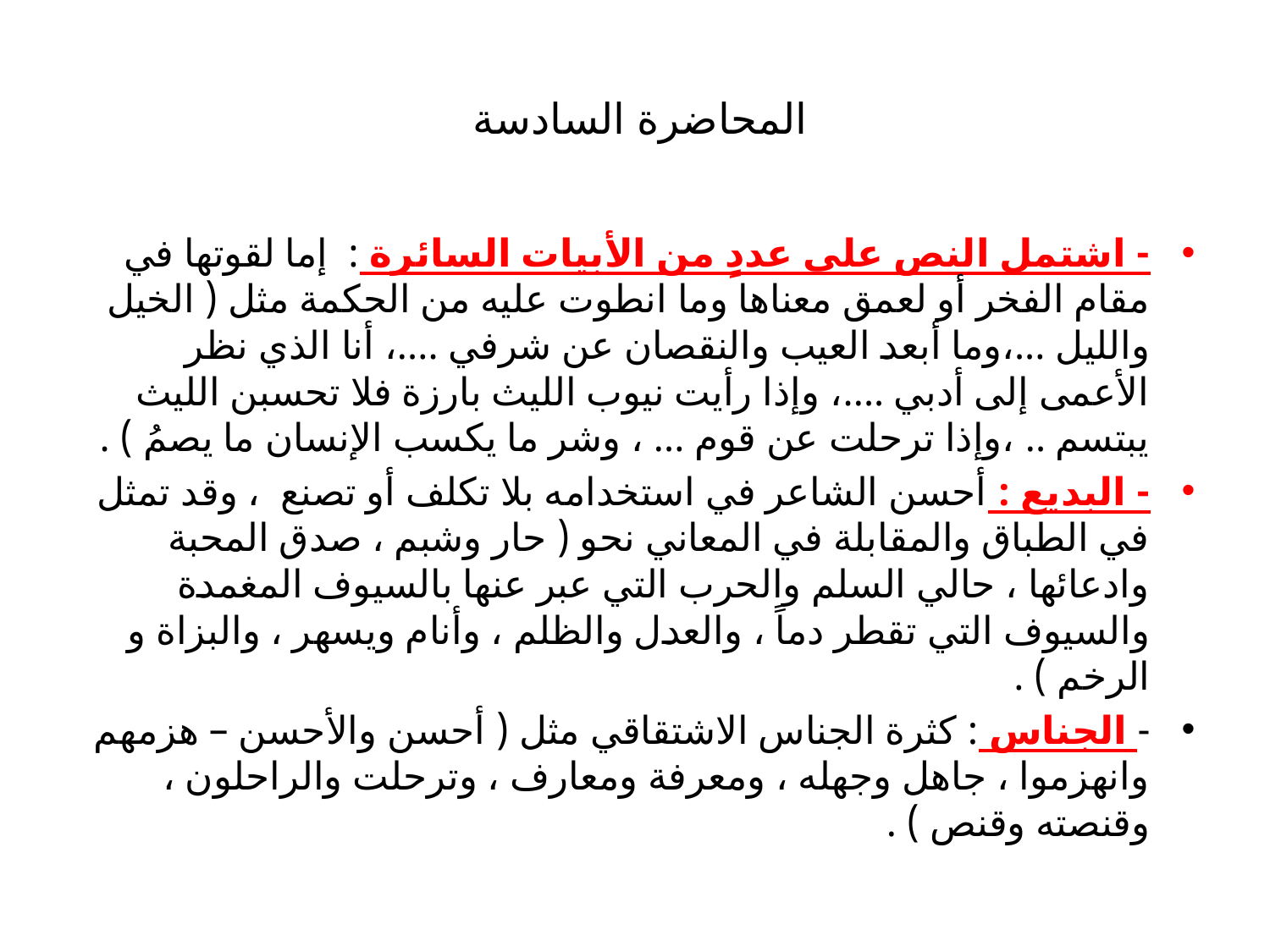

# المحاضرة السادسة
- اشتمل النص على عددٍ من الأبيات السائرة :  إما لقوتها في مقام الفخر أو لعمق معناها وما انطوت عليه من الحكمة مثل ( الخيل والليل ...،وما أبعد العيب والنقصان عن شرفي ....، أنا الذي نظر الأعمى إلى أدبي ....، وإذا رأيت نيوب الليث بارزة فلا تحسبن الليث يبتسم .. ،وإذا ترحلت عن قوم ... ، وشر ما يكسب الإنسان ما يصمُ ) .
- البديع : أحسن الشاعر في استخدامه بلا تكلف أو تصنع  ، وقد تمثل في الطباق والمقابلة في المعاني نحو ( حار وشبم ، صدق المحبة وادعائها ، حالي السلم والحرب التي عبر عنها بالسيوف المغمدة والسيوف التي تقطر دماً ، والعدل والظلم ، وأنام ويسهر ، والبزاة و الرخم ) .
- الجناس : كثرة الجناس الاشتقاقي مثل ( أحسن والأحسن – هزمهم وانهزموا ، جاهل وجهله ، ومعرفة ومعارف ، وترحلت والراحلون ، وقنصته وقنص ) .